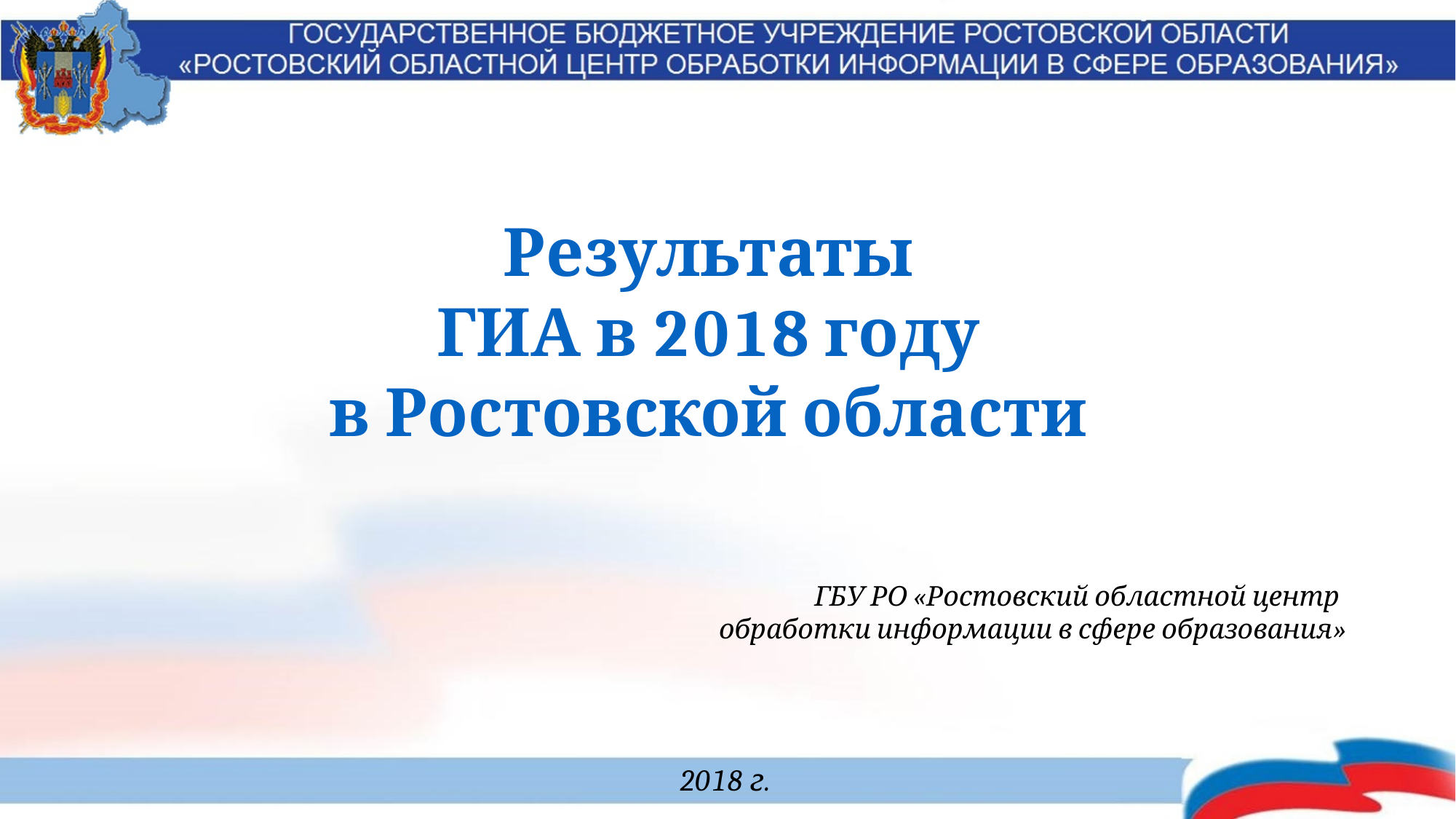

Результаты
 ГИА в 2018 году
в Ростовской области

ГБУ РО «Ростовский областной центр
обработки информации в сфере образования»
2018 г.